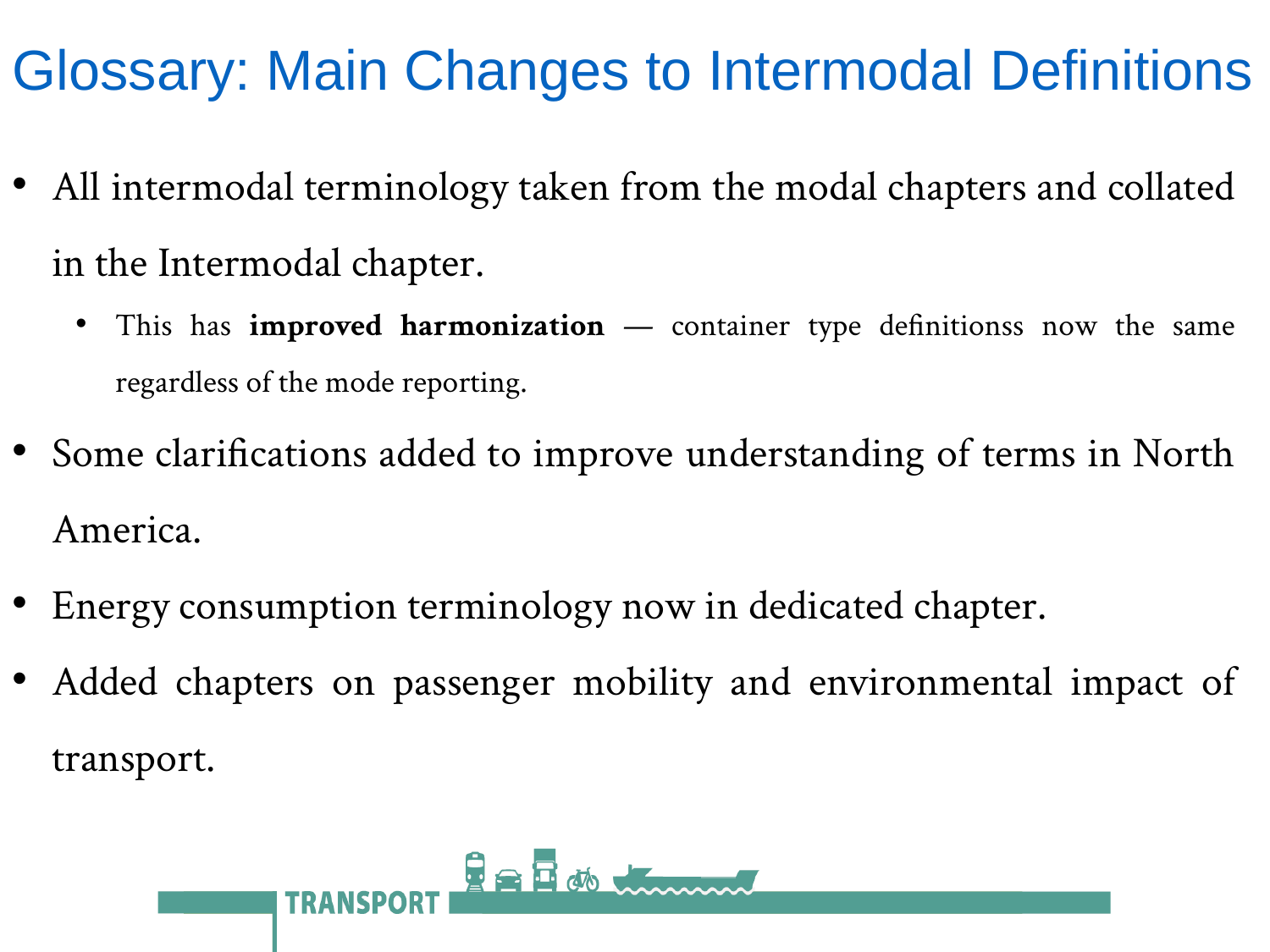

Glossary: Main Changes to Intermodal Definitions
All intermodal terminology taken from the modal chapters and collated in the Intermodal chapter.
This has improved harmonization — container type definitionss now the same regardless of the mode reporting.
Some clarifications added to improve understanding of terms in North America.
Energy consumption terminology now in dedicated chapter.
Added chapters on passenger mobility and environmental impact of transport.